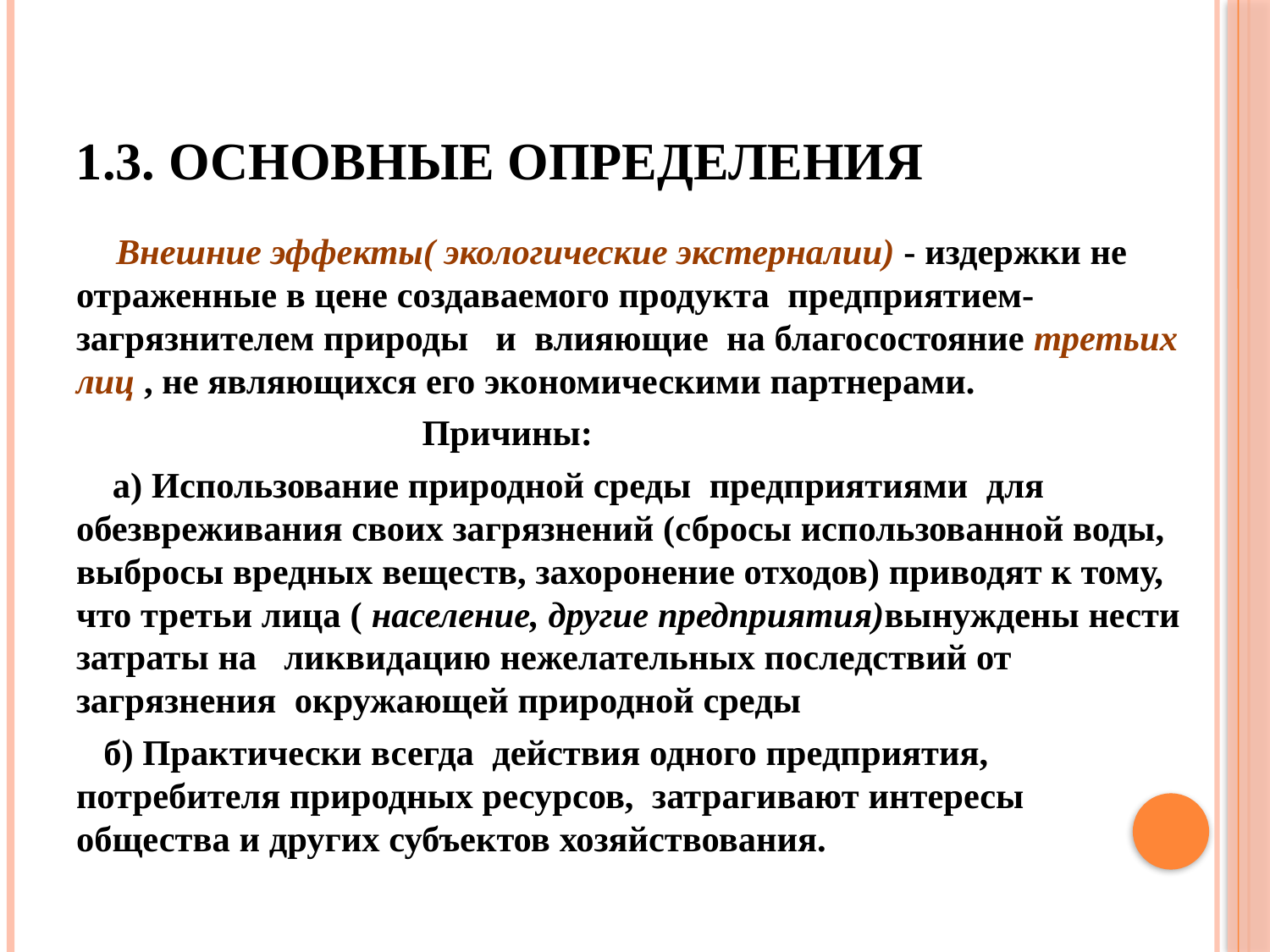

# 1.3. Основные определения
    Внешние эффекты( экологические экстерналии) - издержки не отраженные в цене создаваемого продукта  предприятием- загрязнителем природы   и  влияющие  на благосостояние третьих лиц , не являющихся его экономическими партнерами.
                                      Причины:
    а) Использование природной среды  предприятиями  для обезвреживания своих загрязнений (сбросы использованной воды, выбросы вредных веществ, захоронение отходов) приводят к тому, что третьи лица ( население, другие предприятия)вынуждены нести затраты на   ликвидацию нежелательных последствий от загрязнения  окружающей природной среды
   б) Практически всегда  действия одного предприятия, потребителя природных ресурсов,  затрагивают интересы общества и других субъектов хозяйствования.